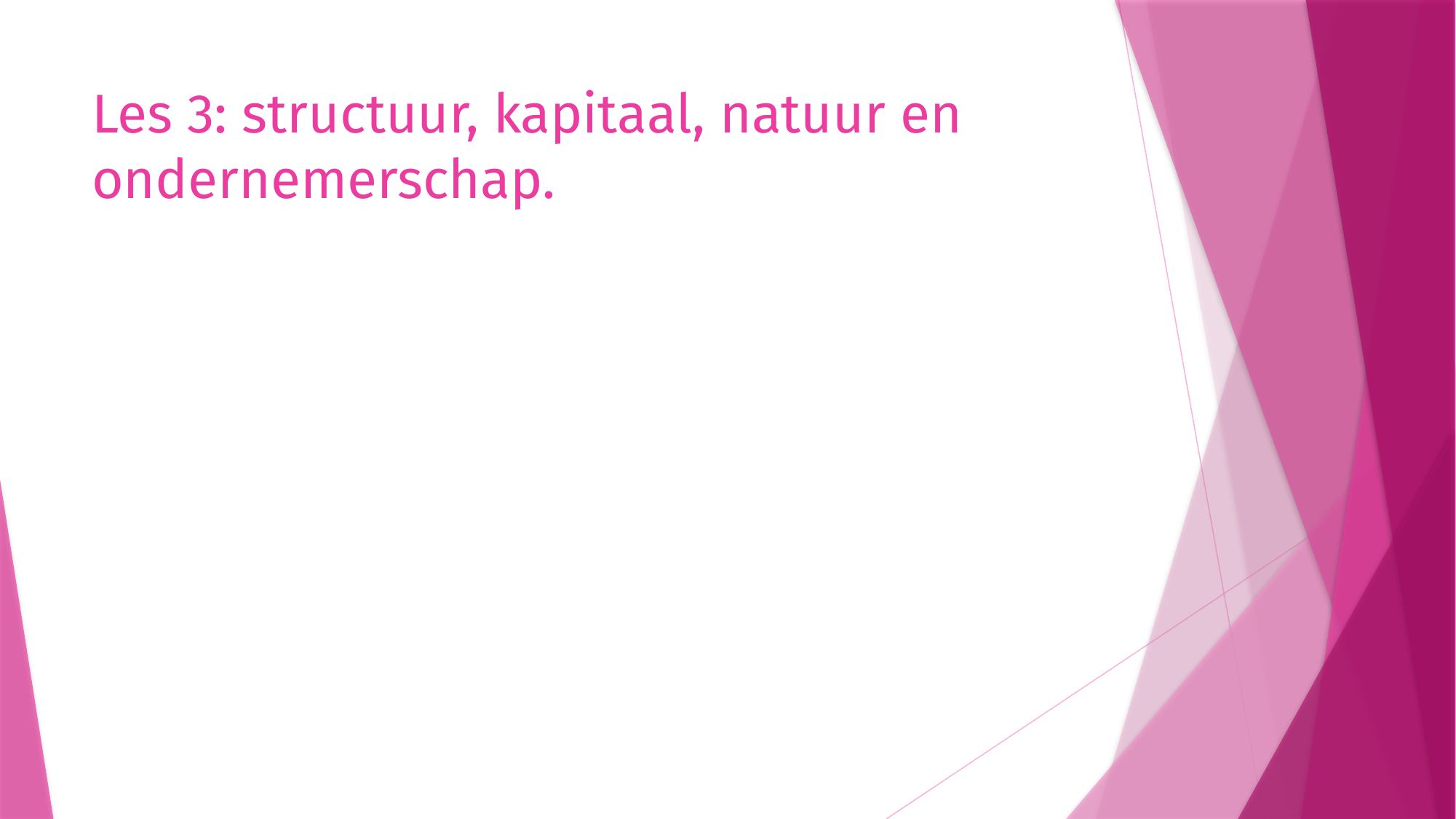

# Les 3: structuur, kapitaal, natuur en ondernemerschap.